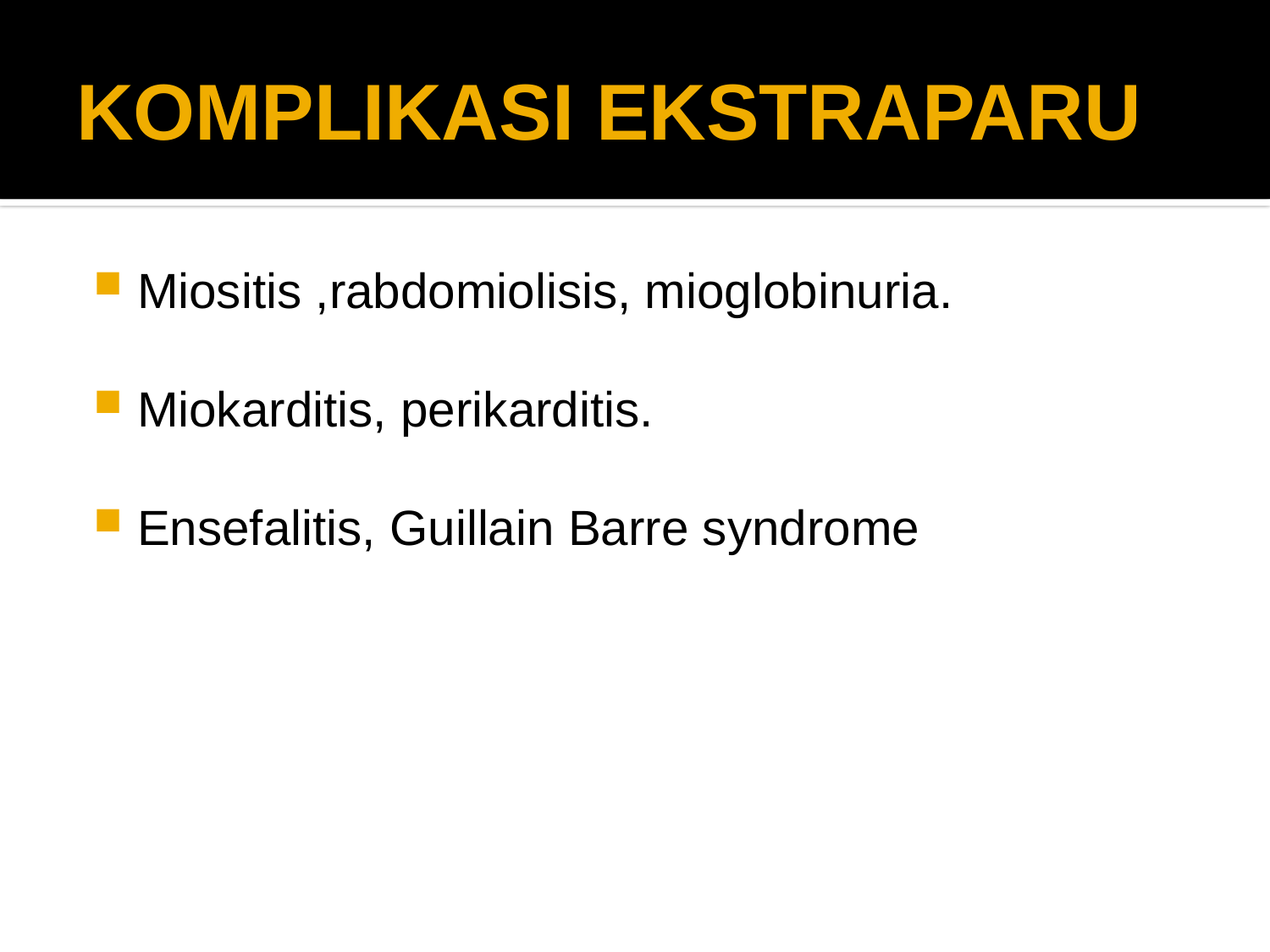

# KOMPLIKASI EKSTRAPARU
Miositis ,rabdomiolisis, mioglobinuria.

Miokarditis, perikarditis.

Ensefalitis, Guillain Barre syndrome